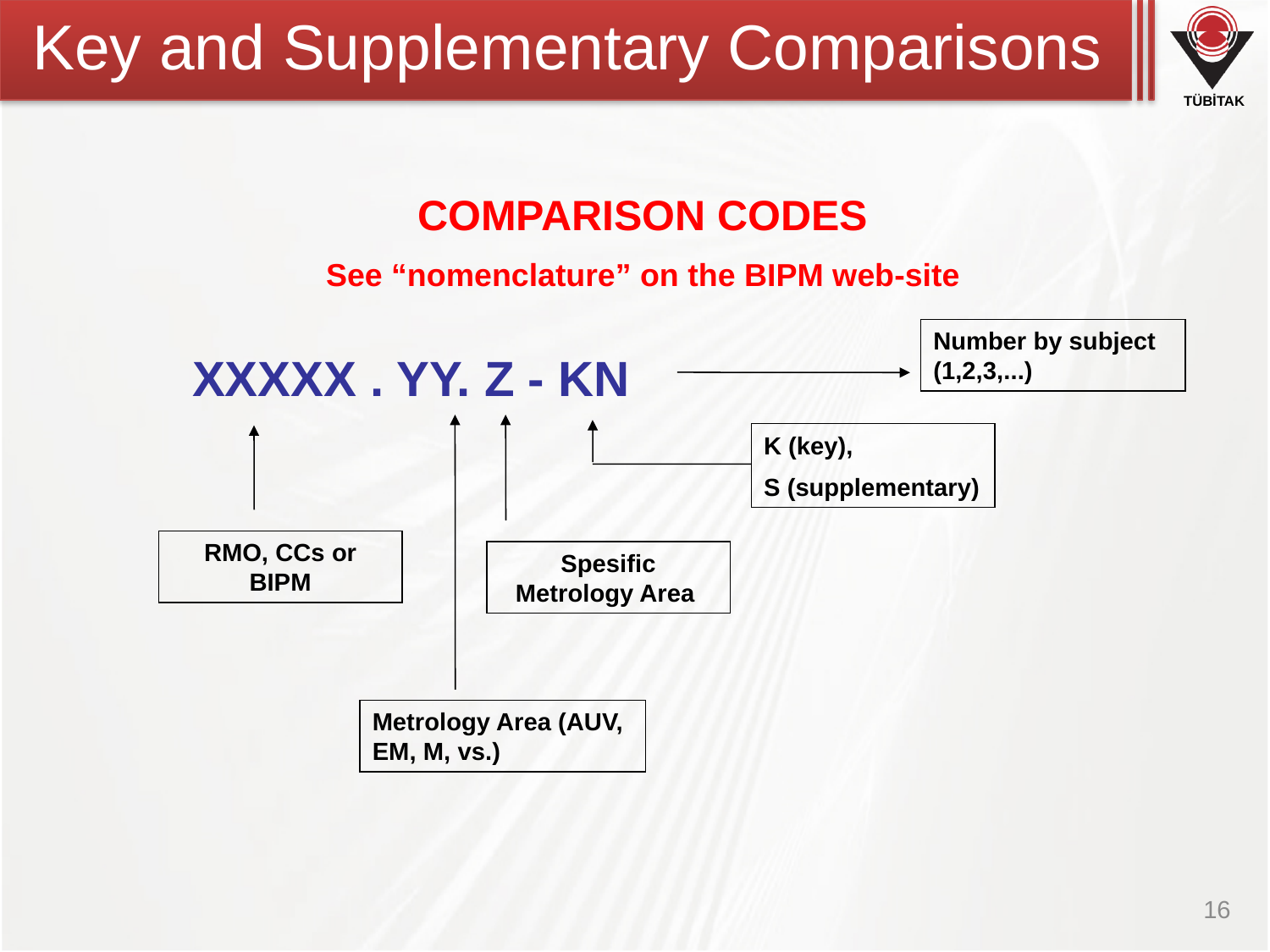

Key and Supplementary Comparisons
COMPARISON CODES
See “nomenclature” on the BIPM web-site
Number by subject (1,2,3,...)
XXXXX . YY. Z - KN

K (key),
S (supplementary)

RMO, CCs or BIPM
Spesific Metrology Area

Metrology Area (AUV, EM, M, vs.)
16